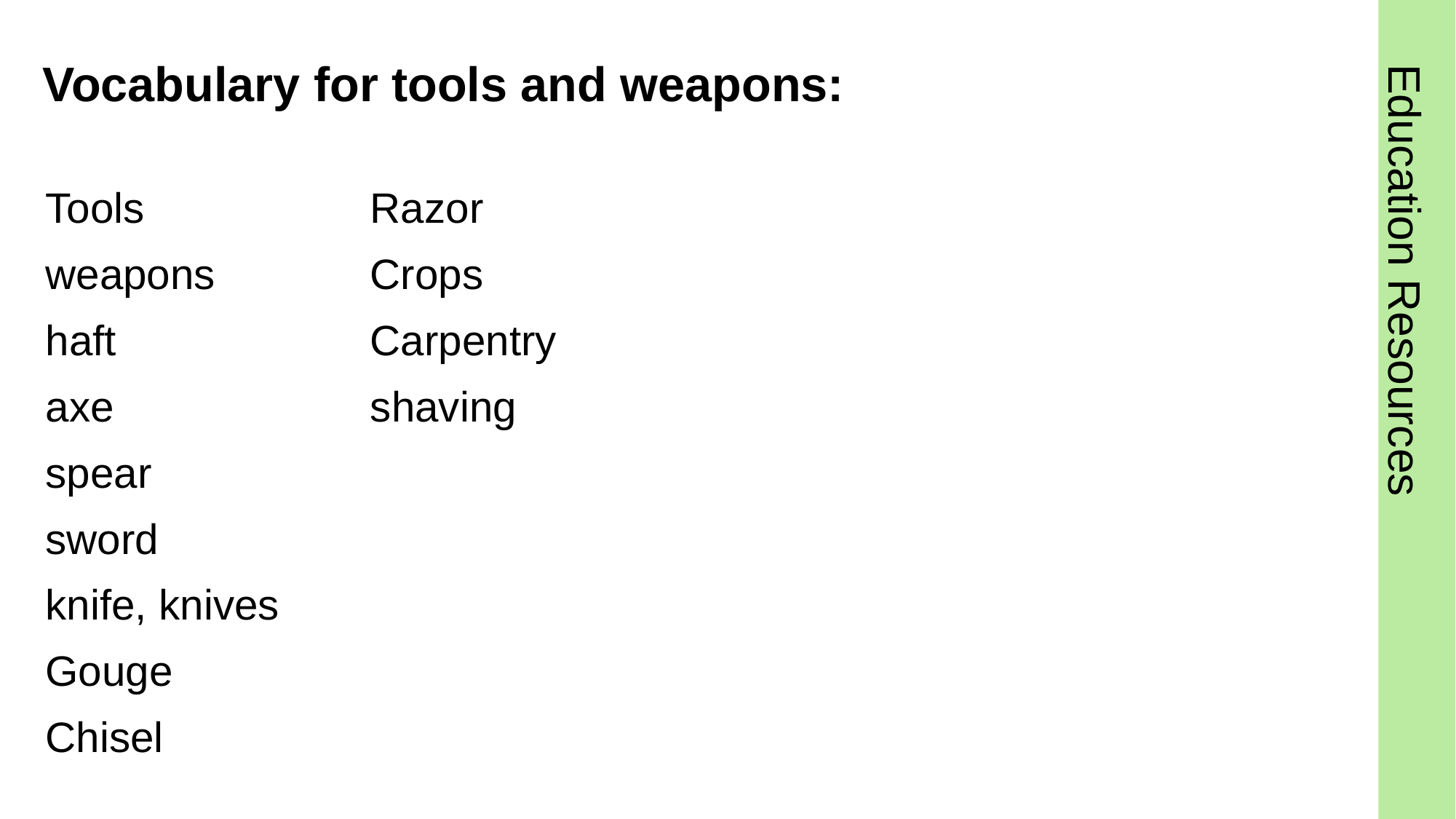

# Vocabulary for tools and weapons:
Tools
weapons
haft
axe
spear
sword
knife, knives
Gouge
Chisel
Razor
Crops
Carpentry
shaving